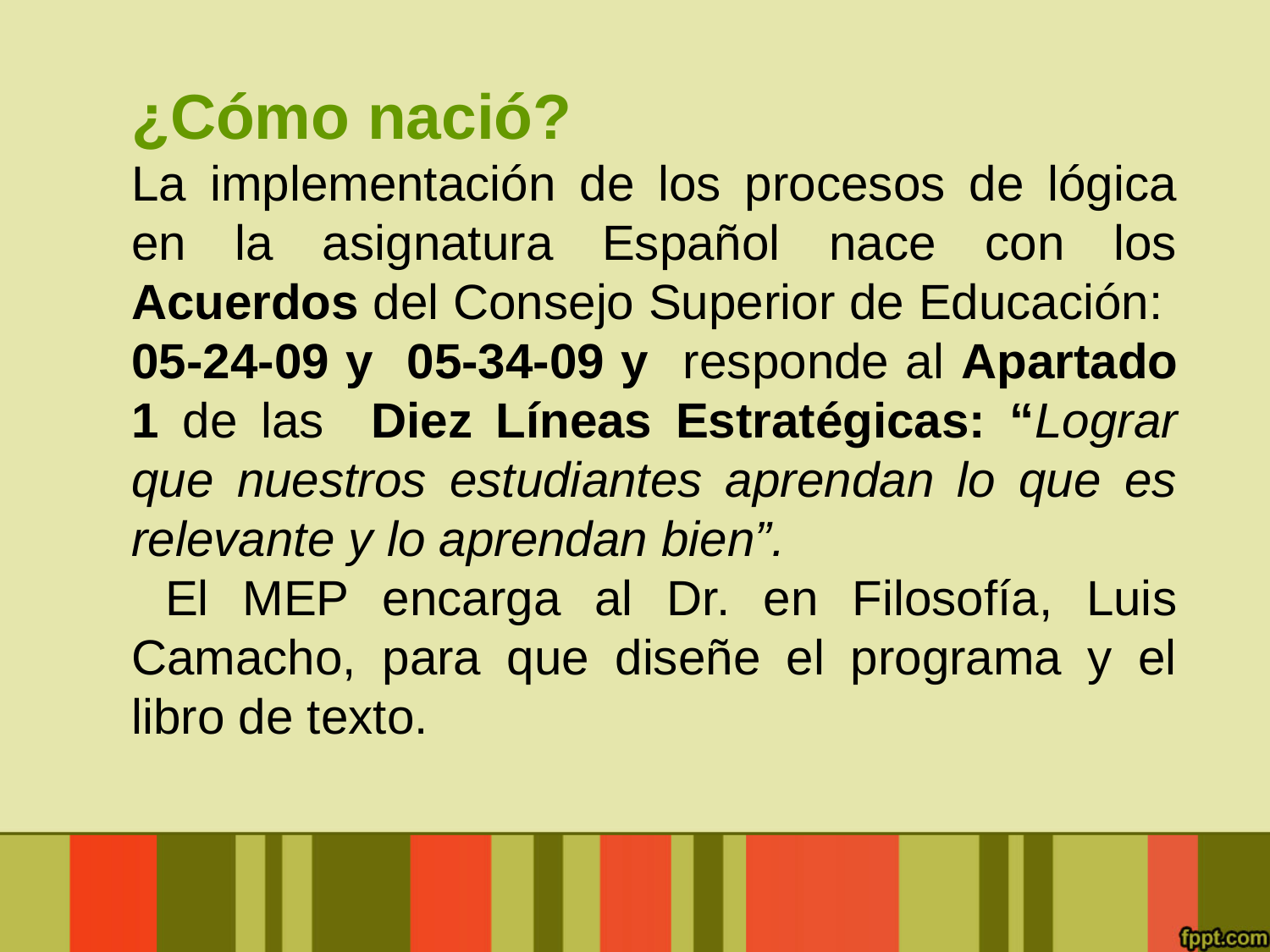

¿Cómo nació?
La implementación de los procesos de lógica en la asignatura Español nace con los Acuerdos del Consejo Superior de Educación:  05-24-09 y  05-34-09 y  responde al Apartado 1 de las  Diez Líneas Estratégicas: “Lograr que nuestros estudiantes aprendan lo que es relevante y lo aprendan bien”.
 El MEP encarga al Dr. en Filosofía, Luis Camacho, para que diseñe el programa y el libro de texto.